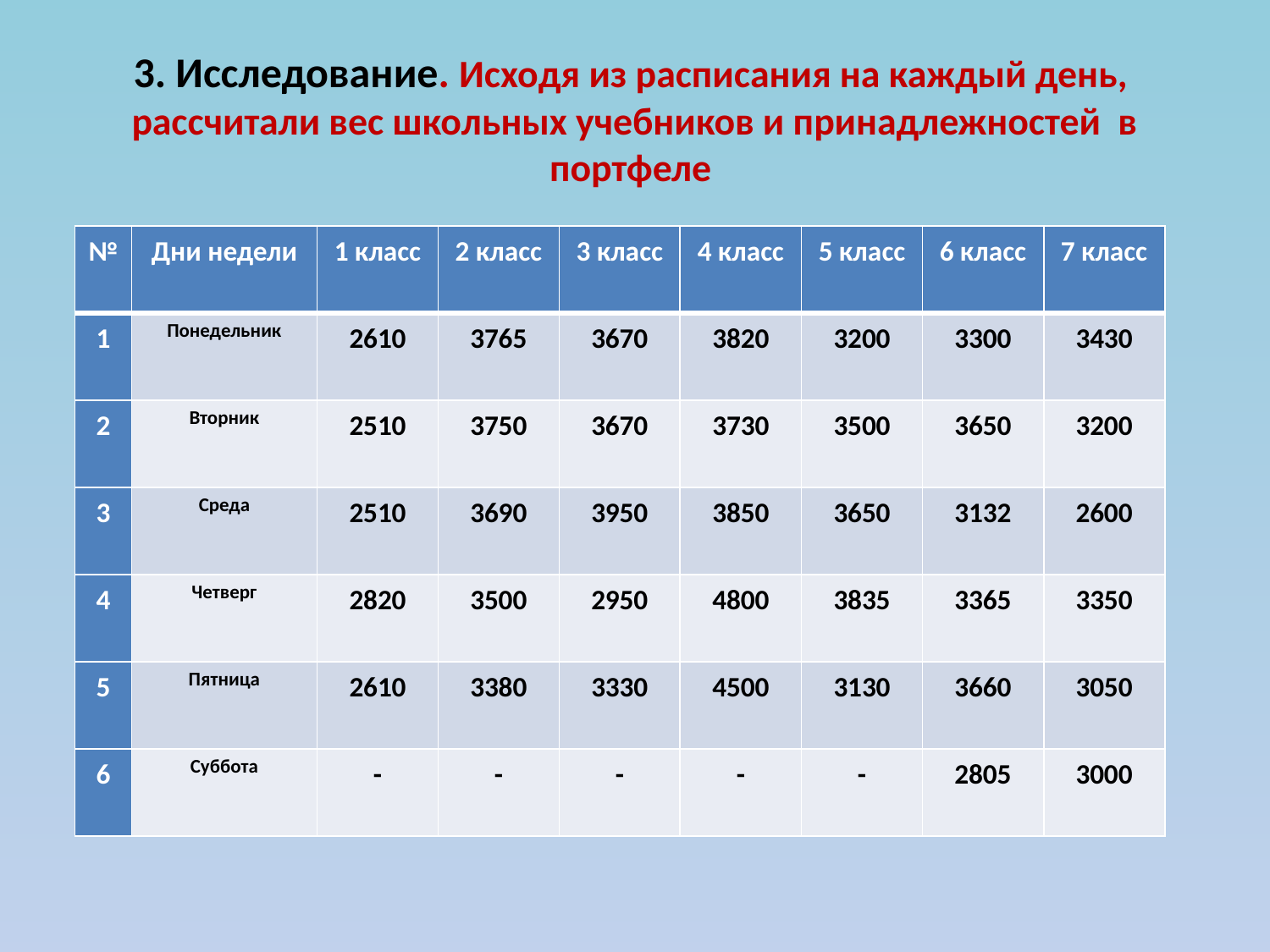

# 3. Исследование. Исходя из расписания на каждый день,  рассчитали вес школьных учебников и принадлежностей  в портфеле
| № | Дни недели | 1 класс | 2 класс | 3 класс | 4 класс | 5 класс | 6 класс | 7 класс |
| --- | --- | --- | --- | --- | --- | --- | --- | --- |
| 1 | Понедельник | 2610 | 3765 | 3670 | 3820 | 3200 | 3300 | 3430 |
| 2 | Вторник | 2510 | 3750 | 3670 | 3730 | 3500 | 3650 | 3200 |
| 3 | Среда | 2510 | 3690 | 3950 | 3850 | 3650 | 3132 | 2600 |
| 4 | Четверг | 2820 | 3500 | 2950 | 4800 | 3835 | 3365 | 3350 |
| 5 | Пятница | 2610 | 3380 | 3330 | 4500 | 3130 | 3660 | 3050 |
| 6 | Суббота | - | - | - | - | - | 2805 | 3000 |